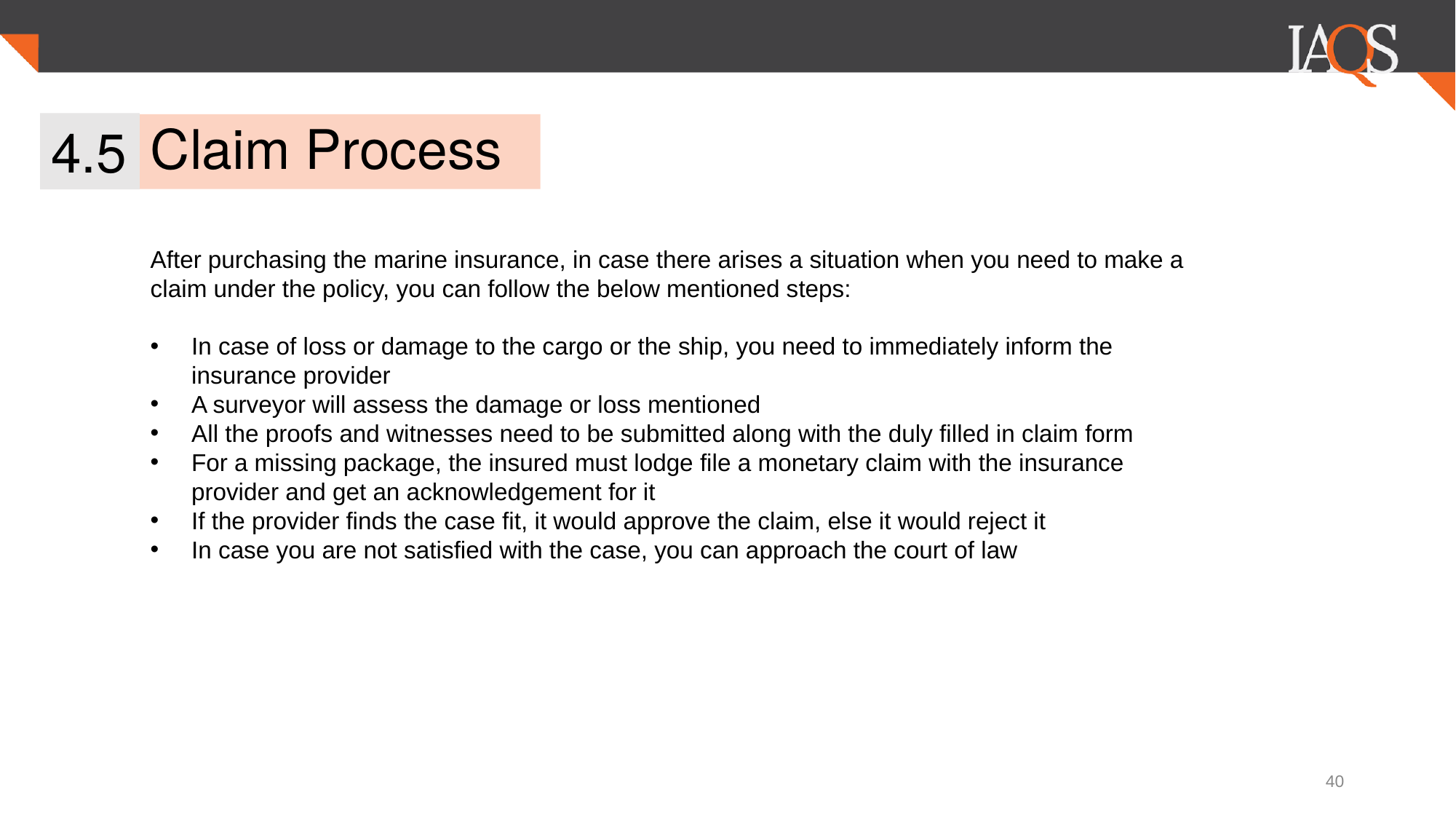

4.5
# Claim Process
After purchasing the marine insurance, in case there arises a situation when you need to make a claim under the policy, you can follow the below mentioned steps:

In case of loss or damage to the cargo or the ship, you need to immediately inform the insurance provider
A surveyor will assess the damage or loss mentioned
All the proofs and witnesses need to be submitted along with the duly filled in claim form
For a missing package, the insured must lodge file a monetary claim with the insurance provider and get an acknowledgement for it
If the provider finds the case fit, it would approve the claim, else it would reject it
In case you are not satisfied with the case, you can approach the court of law
40